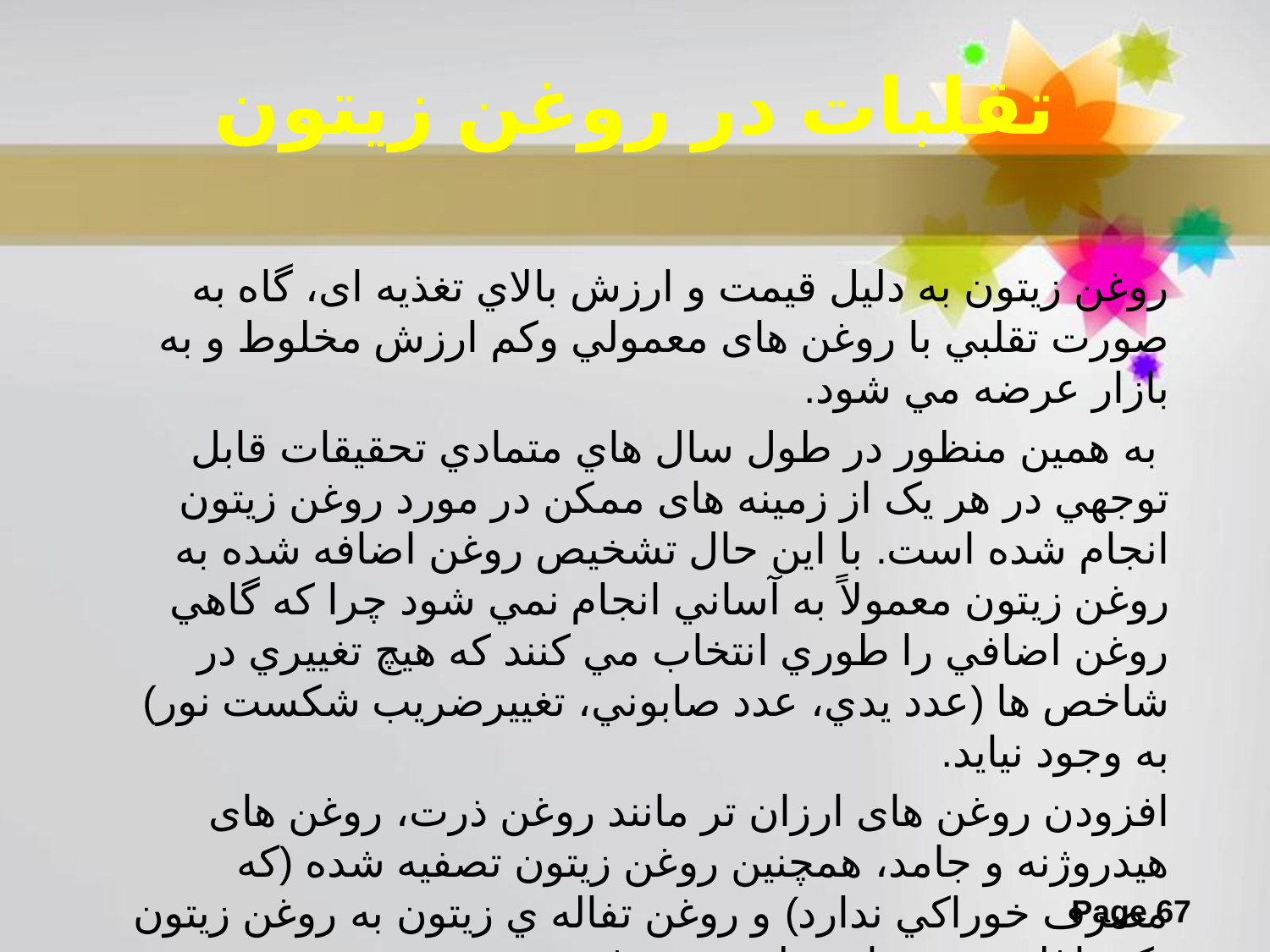

# تقلبات در روغن زیتون
روغن زیتون به دلیل قیمت و ارزش بالاي تغذیه ای، گاه به صورت تقلبي با روغن های معمولي وکم ارزش مخلوط و به بازار عرضه مي شود.
 به همین منظور در طول سال هاي متمادي تحقیقات قابل توجهي در هر یک از زمینه های ممکن در مورد روغن زیتون انجام شده است. با این حال تشخیص روغن اضافه شده به روغن زیتون معمولاً به آساني انجام نمي شود چرا که گاهي روغن اضافي را طوري انتخاب مي کنند که هیچ تغییري در شاخص ها (عدد یدي، عدد صابوني، تغییرضریب شکست نور) به وجود نیاید.
افزودن روغن های ارزان تر مانند روغن ذرت، روغن های هیدروژنه و جامد، همچنین روغن زیتون تصفیه شده (که مصرف خوراکي ندارد) و روغن تفاله ي زیتون به روغن زیتون بکر، اغلب به عنوان تقلب در روغن زیتون محسوب مي شوند.